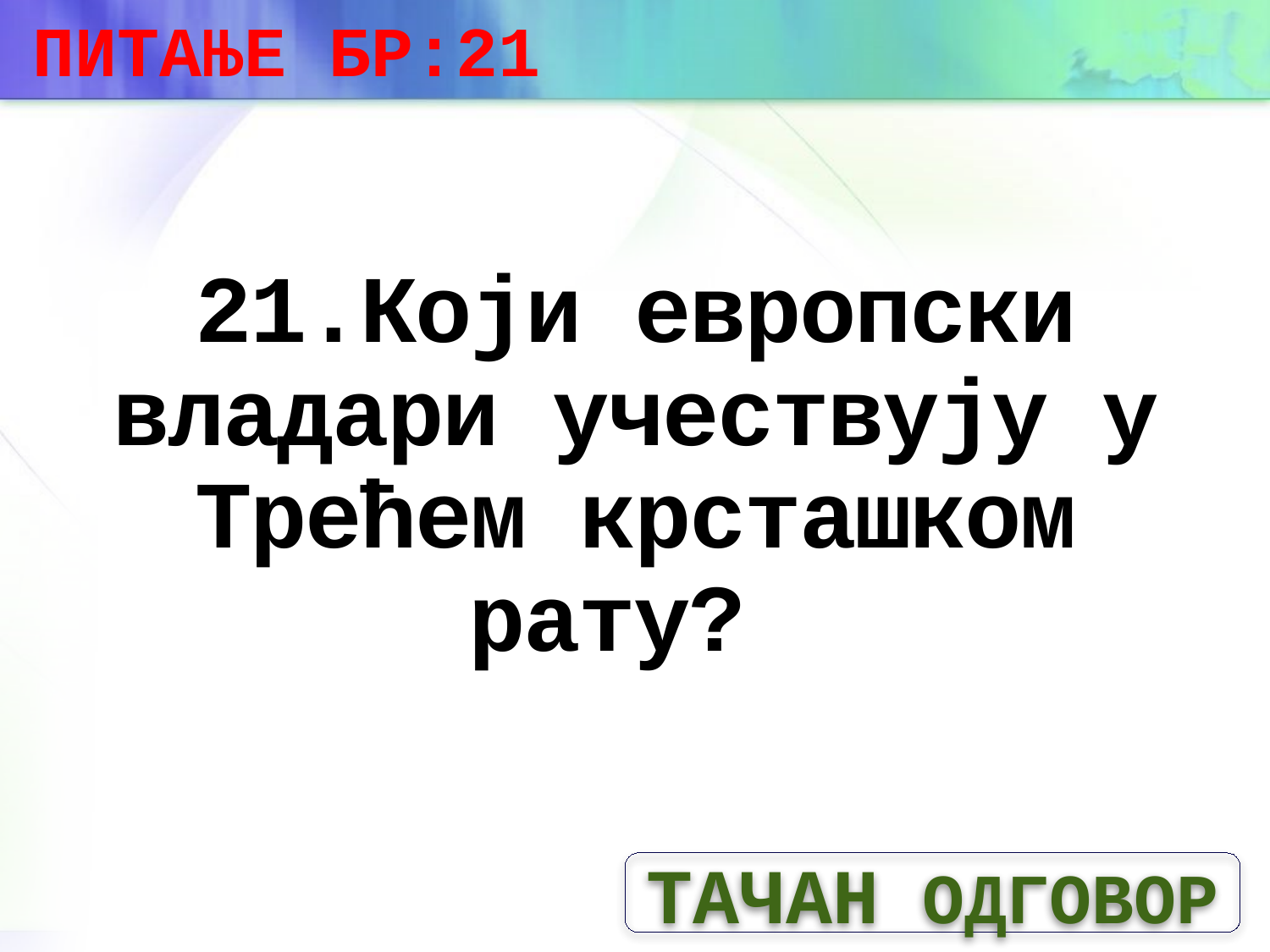

ПИТАЊЕ БР:21
# 21.Који европски владари учествују у Трећем крсташком рату?
ТАЧАН ОДГОВОР